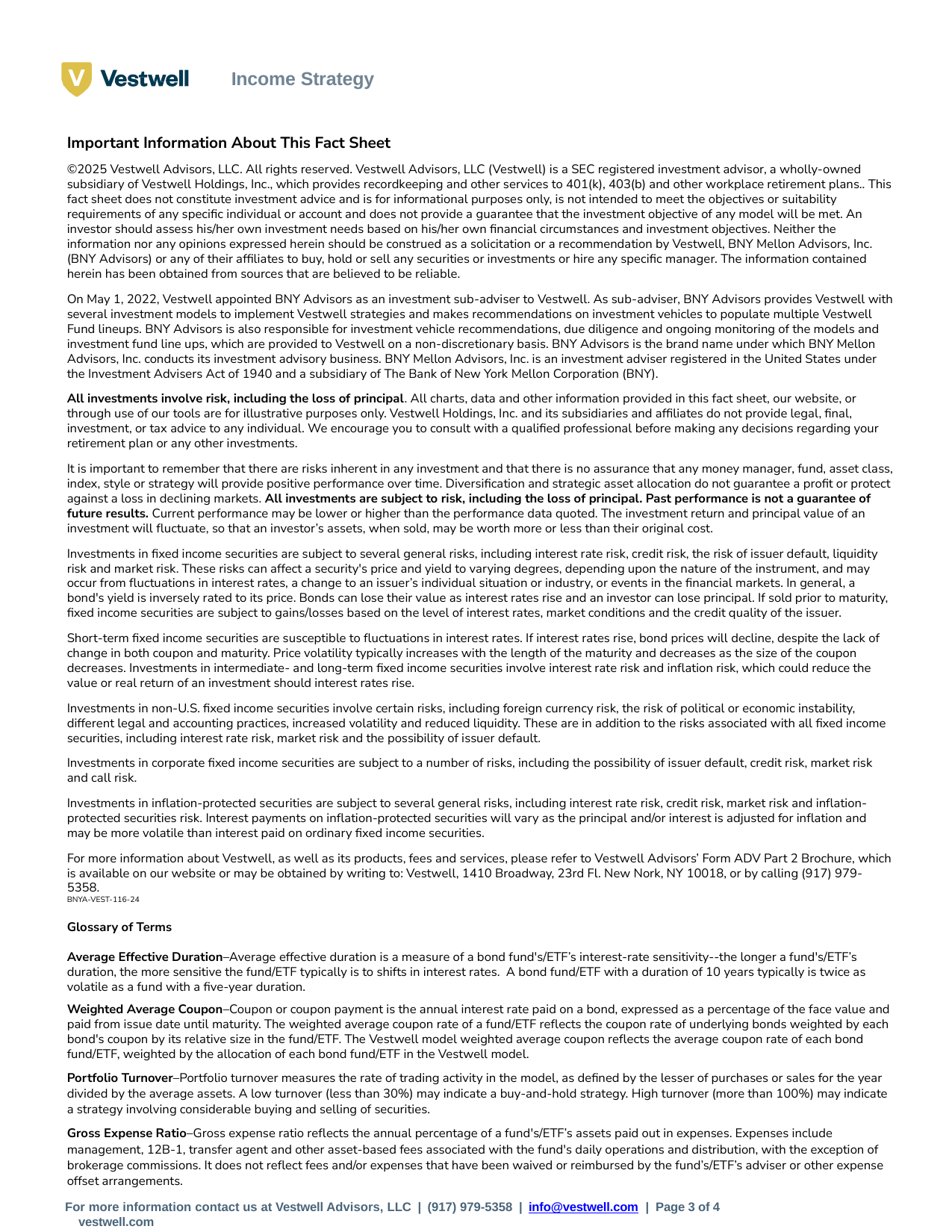

Income Strategy

Important Information About This Fact Sheet
©2025 Vestwell Advisors, LLC. All rights reserved. Vestwell Advisors, LLC (Vestwell) is a SEC registered investment advisor, a wholly-owned subsidiary of Vestwell Holdings, Inc., which provides recordkeeping and other services to 401(k), 403(b) and other workplace retirement plans.. This fact sheet does not constitute investment advice and is for informational purposes only, is not intended to meet the objectives or suitability requirements of any specific individual or account and does not provide a guarantee that the investment objective of any model will be met. An investor should assess his/her own investment needs based on his/her own financial circumstances and investment objectives. Neither the information nor any opinions expressed herein should be construed as a solicitation or a recommendation by Vestwell, BNY Mellon Advisors, Inc. (BNY Advisors) or any of their affiliates to buy, hold or sell any securities or investments or hire any specific manager. The information contained herein has been obtained from sources that are believed to be reliable.
On May 1, 2022, Vestwell appointed BNY Advisors as an investment sub-adviser to Vestwell. As sub-adviser, BNY Advisors provides Vestwell with several investment models to implement Vestwell strategies and makes recommendations on investment vehicles to populate multiple Vestwell Fund lineups. BNY Advisors is also responsible for investment vehicle recommendations, due diligence and ongoing monitoring of the models and investment fund line ups, which are provided to Vestwell on a non-discretionary basis. BNY Advisors is the brand name under which BNY Mellon Advisors, Inc. conducts its investment advisory business. BNY Mellon Advisors, Inc. is an investment adviser registered in the United States under the Investment Advisers Act of 1940 and a subsidiary of The Bank of New York Mellon Corporation (BNY).
All investments involve risk, including the loss of principal. All charts, data and other information provided in this fact sheet, our website, or through use of our tools are for illustrative purposes only. Vestwell Holdings, Inc. and its subsidiaries and affiliates do not provide legal, final, investment, or tax advice to any individual. We encourage you to consult with a qualified professional before making any decisions regarding your retirement plan or any other investments.
It is important to remember that there are risks inherent in any investment and that there is no assurance that any money manager, fund, asset class, index, style or strategy will provide positive performance over time. Diversification and strategic asset allocation do not guarantee a profit or protect against a loss in declining markets. All investments are subject to risk, including the loss of principal. Past performance is not a guarantee of future results. Current performance may be lower or higher than the performance data quoted. The investment return and principal value of an investment will fluctuate, so that an investor’s assets, when sold, may be worth more or less than their original cost.
Investments in fixed income securities are subject to several general risks, including interest rate risk, credit risk, the risk of issuer default, liquidity risk and market risk. These risks can affect a security's price and yield to varying degrees, depending upon the nature of the instrument, and may occur from fluctuations in interest rates, a change to an issuer’s individual situation or industry, or events in the financial markets. In general, a bond's yield is inversely rated to its price. Bonds can lose their value as interest rates rise and an investor can lose principal. If sold prior to maturity, fixed income securities are subject to gains/losses based on the level of interest rates, market conditions and the credit quality of the issuer.
Short-term fixed income securities are susceptible to fluctuations in interest rates. If interest rates rise, bond prices will decline, despite the lack of change in both coupon and maturity. Price volatility typically increases with the length of the maturity and decreases as the size of the coupon decreases. Investments in intermediate- and long-term fixed income securities involve interest rate risk and inflation risk, which could reduce the value or real return of an investment should interest rates rise.
Investments in non-U.S. fixed income securities involve certain risks, including foreign currency risk, the risk of political or economic instability, different legal and accounting practices, increased volatility and reduced liquidity. These are in addition to the risks associated with all fixed income securities, including interest rate risk, market risk and the possibility of issuer default.
Investments in corporate fixed income securities are subject to a number of risks, including the possibility of issuer default, credit risk, market risk and call risk.
Investments in inflation-protected securities are subject to several general risks, including interest rate risk, credit risk, market risk and inflation-protected securities risk. Interest payments on inflation-protected securities will vary as the principal and/or interest is adjusted for inflation and may be more volatile than interest paid on ordinary fixed income securities.
For more information about Vestwell, as well as its products, fees and services, please refer to Vestwell Advisors’ Form ADV Part 2 Brochure, which is available on our website or may be obtained by writing to: Vestwell, 1410 Broadway, 23rd Fl. New Nork, NY 10018, or by calling (917) 979-5358.
BNYA-VEST-116-24

Glossary of Terms

Average Effective Duration–Average effective duration is a measure of a bond fund's/ETF’s interest-rate sensitivity--the longer a fund's/ETF’s duration, the more sensitive the fund/ETF typically is to shifts in interest rates.  A bond fund/ETF with a duration of 10 years typically is twice as volatile as a fund with a five-year duration.
Weighted Average Coupon–Coupon or coupon payment is the annual interest rate paid on a bond, expressed as a percentage of the face value and paid from issue date until maturity. The weighted average coupon rate of a fund/ETF reflects the coupon rate of underlying bonds weighted by each bond's coupon by its relative size in the fund/ETF. The Vestwell model weighted average coupon reflects the average coupon rate of each bond fund/ETF, weighted by the allocation of each bond fund/ETF in the Vestwell model.
Portfolio Turnover–Portfolio turnover measures the rate of trading activity in the model, as defined by the lesser of purchases or sales for the year divided by the average assets. A low turnover (less than 30%) may indicate a buy-and-hold strategy. High turnover (more than 100%) may indicate a strategy involving considerable buying and selling of securities.
Gross Expense Ratio–Gross expense ratio reflects the annual percentage of a fund's/ETF’s assets paid out in expenses. Expenses include management, 12B-1, transfer agent and other asset-based fees associated with the fund's daily operations and distribution, with the exception of brokerage commissions. It does not reflect fees and/or expenses that have been waived or reimbursed by the fund’s/ETF’s adviser or other expense offset arrangements.

For more information contact us at Vestwell Advisors, LLC | (917) 979-5358 | info@vestwell.com  |  Page 3 of 4                                                                        vestwell.com